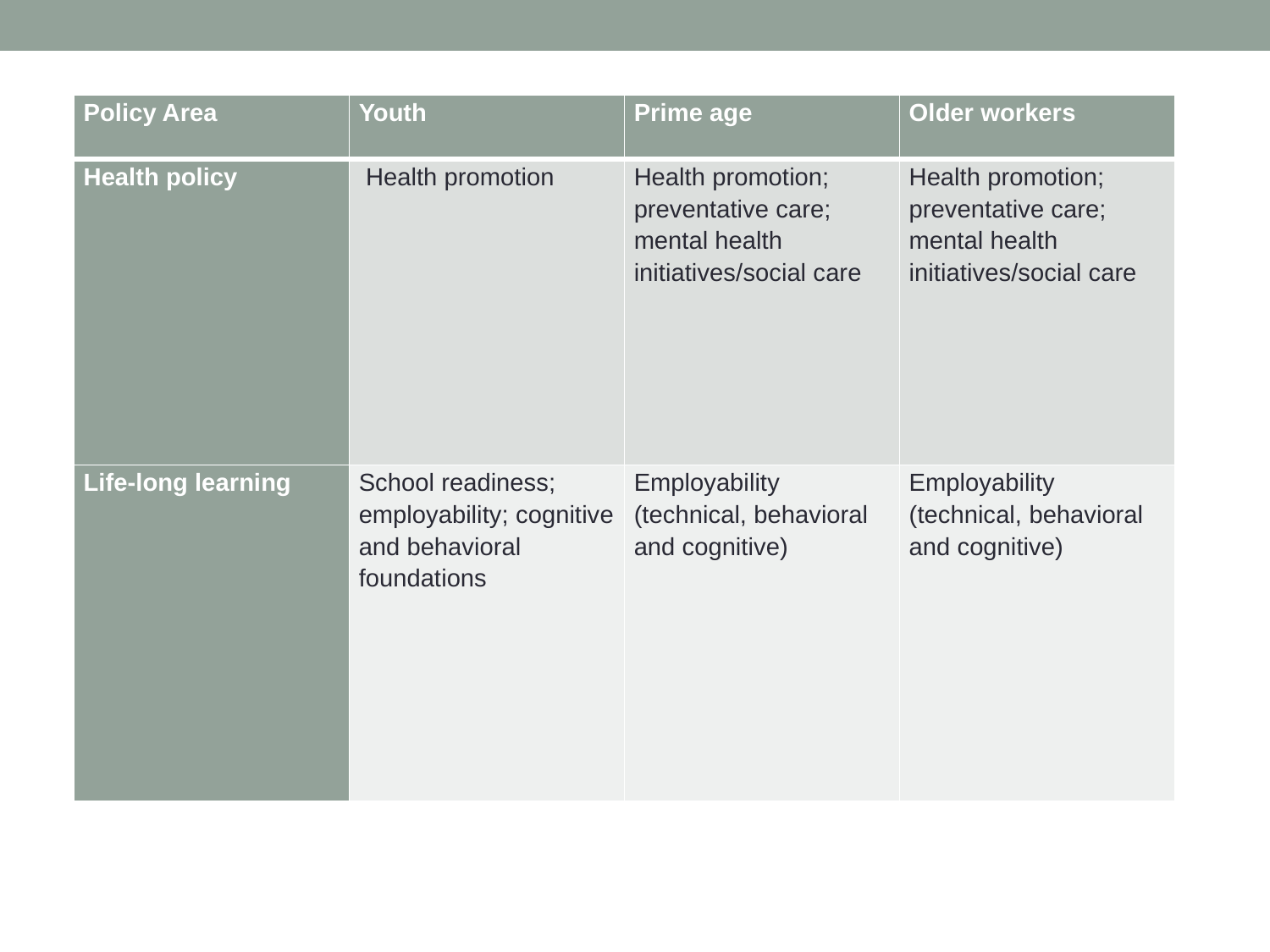

| Policy Area | Youth | Prime age | Older workers |
| --- | --- | --- | --- |
| Health policy | Health promotion | Health promotion; preventative care; mental health initiatives/social care | Health promotion; preventative care; mental health initiatives/social care |
| Life-long learning | School readiness; employability; cognitive and behavioral foundations | Employability (technical, behavioral and cognitive) | Employability (technical, behavioral and cognitive) |